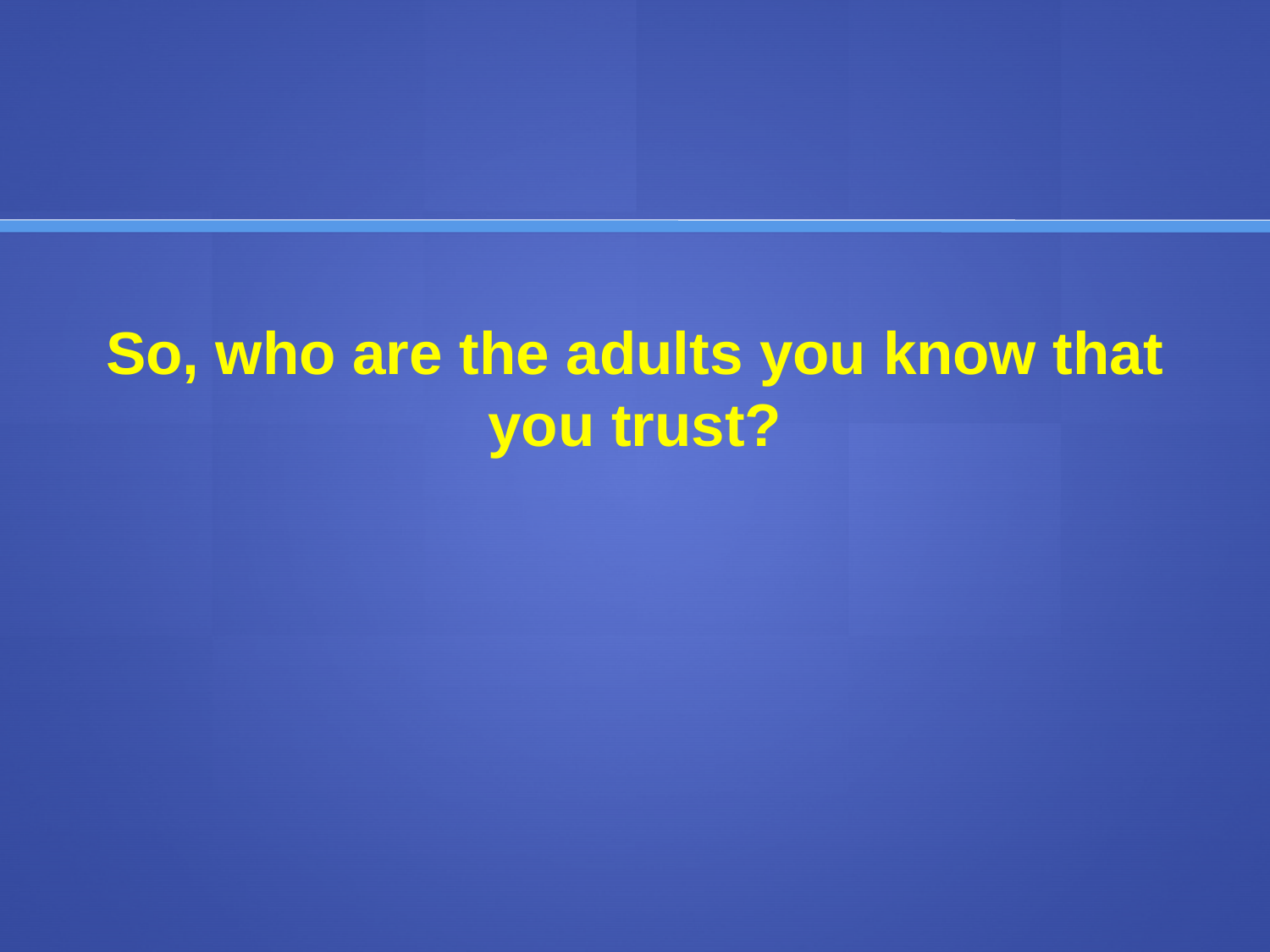

# So, who are the adults you know that you trust?